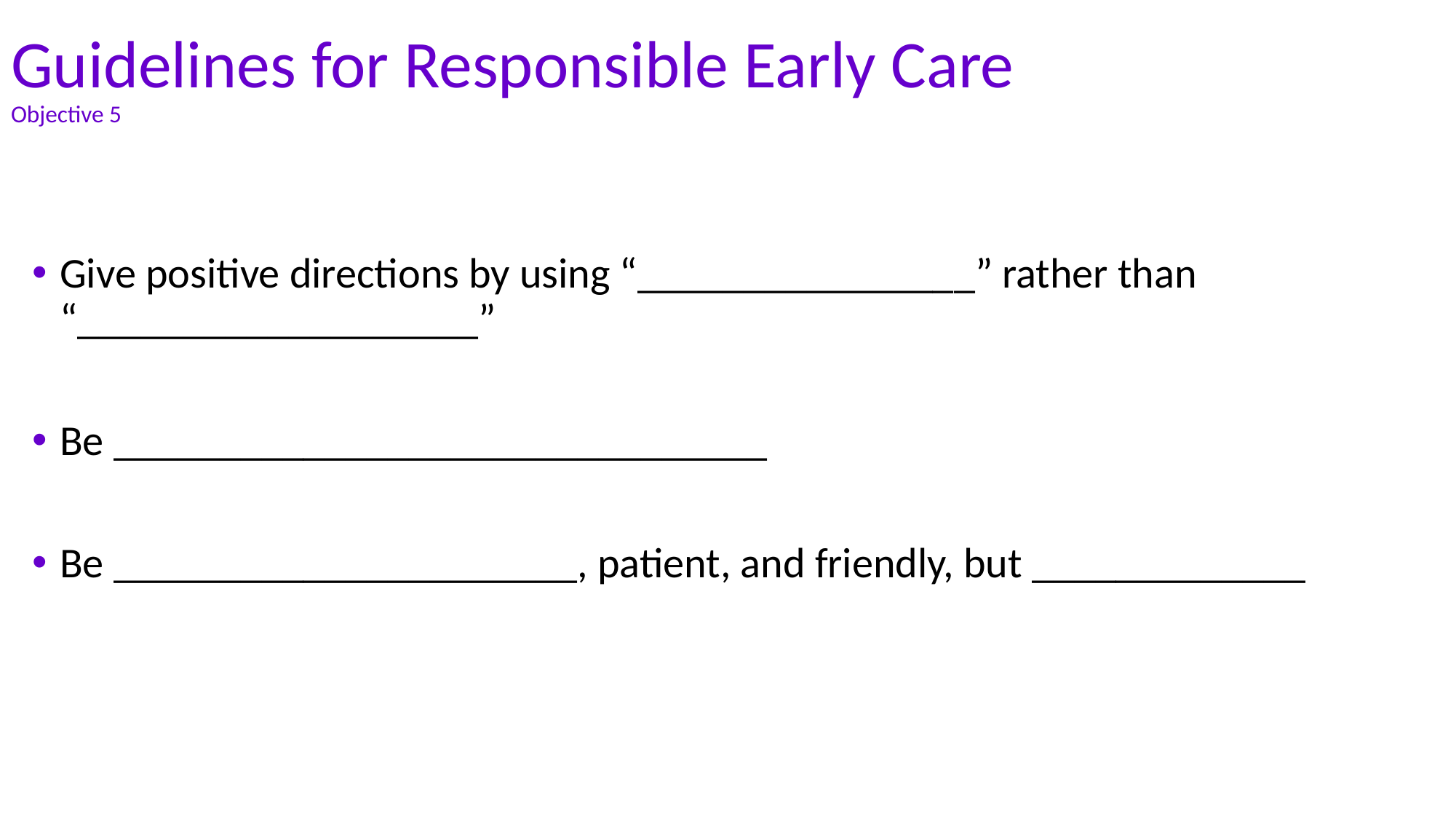

# Guidelines for Responsible Early Care Objective 5
Give positive directions by using “________________” rather than “___________________”

Be _______________________________

Be ______________________, patient, and friendly, but _____________